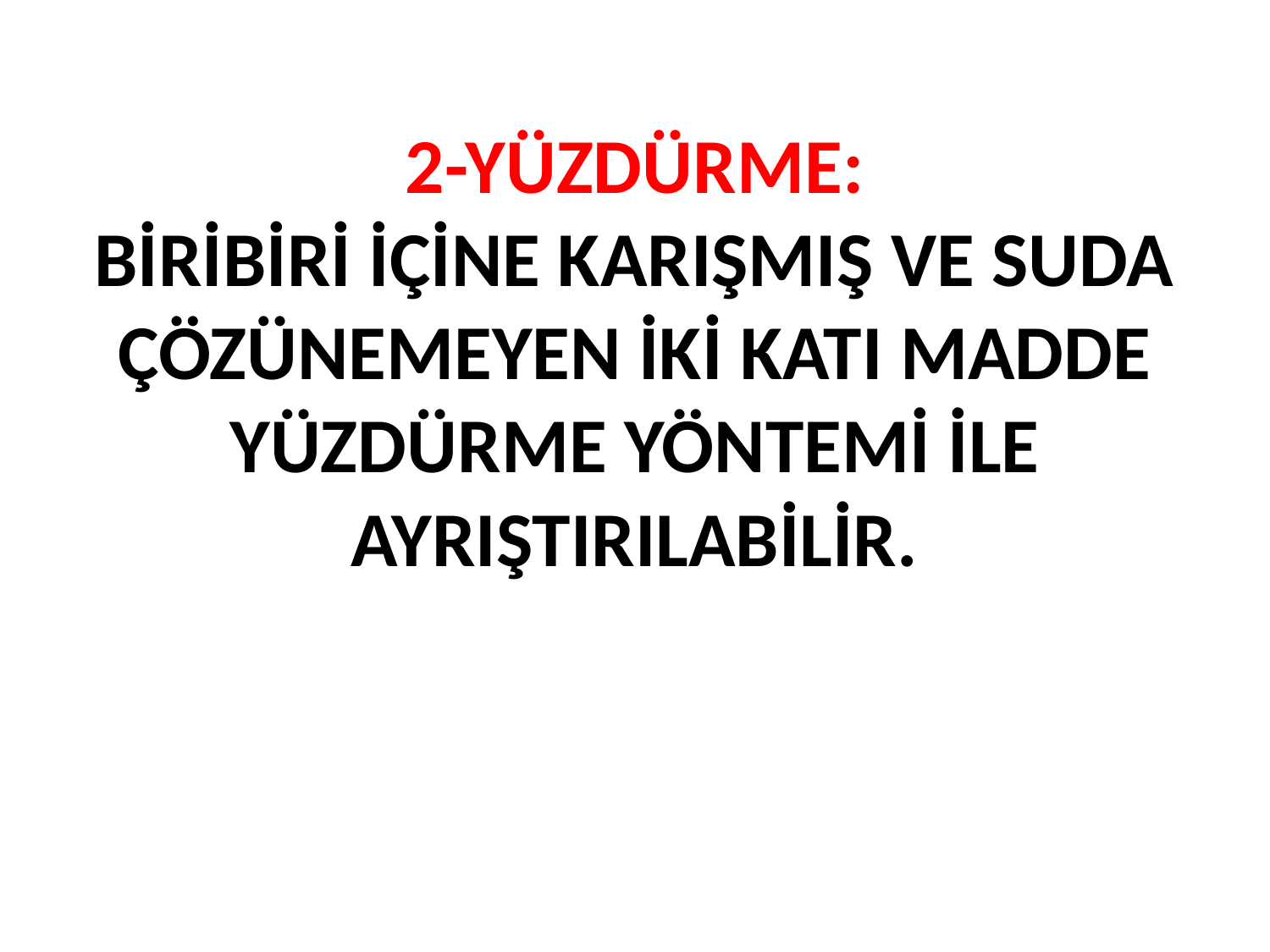

# 2-YÜZDÜRME: BİRİBİRİ İÇİNE KARIŞMIŞ VE SUDA ÇÖZÜNEMEYEN İKİ KATI MADDE YÜZDÜRME YÖNTEMİ İLE AYRIŞTIRILABİLİR.